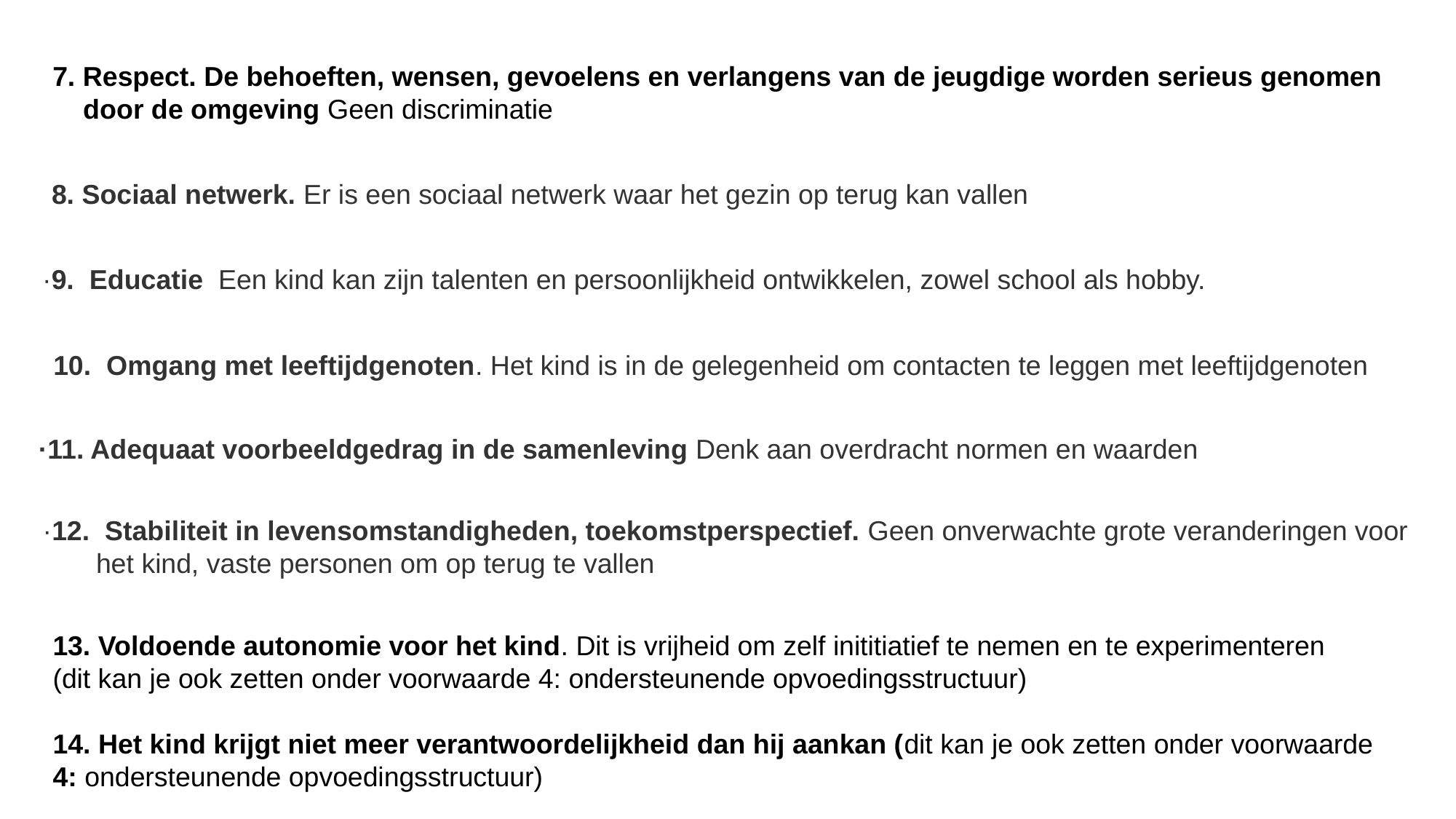

7. Respect. De behoeften, wensen, gevoelens en verlangens van de jeugdige worden serieus genomen
    door de omgeving Geen discriminatie
8. Sociaal netwerk. Er is een sociaal netwerk waar het gezin op terug kan vallen
·9.  Educatie  Een kind kan zijn talenten en persoonlijkheid ontwikkelen, zowel school als hobby.
10.  Omgang met leeftijdgenoten. Het kind is in de gelegenheid om contacten te leggen met leeftijdgenoten
·11. Adequaat voorbeeldgedrag in de samenleving Denk aan overdracht normen en waarden
·12.  Stabiliteit in levensomstandigheden, toekomstperspectief. Geen onverwachte grote veranderingen voor
       het kind, vaste personen om op terug te vallen
13. Voldoende autonomie voor het kind. Dit is vrijheid om zelf inititiatief te nemen en te experimenteren
(dit kan je ook zetten onder voorwaarde 4: ondersteunende opvoedingsstructuur)
14. Het kind krijgt niet meer verantwoordelijkheid dan hij aankan (dit kan je ook zetten onder voorwaarde
4: ondersteunende opvoedingsstructuur)